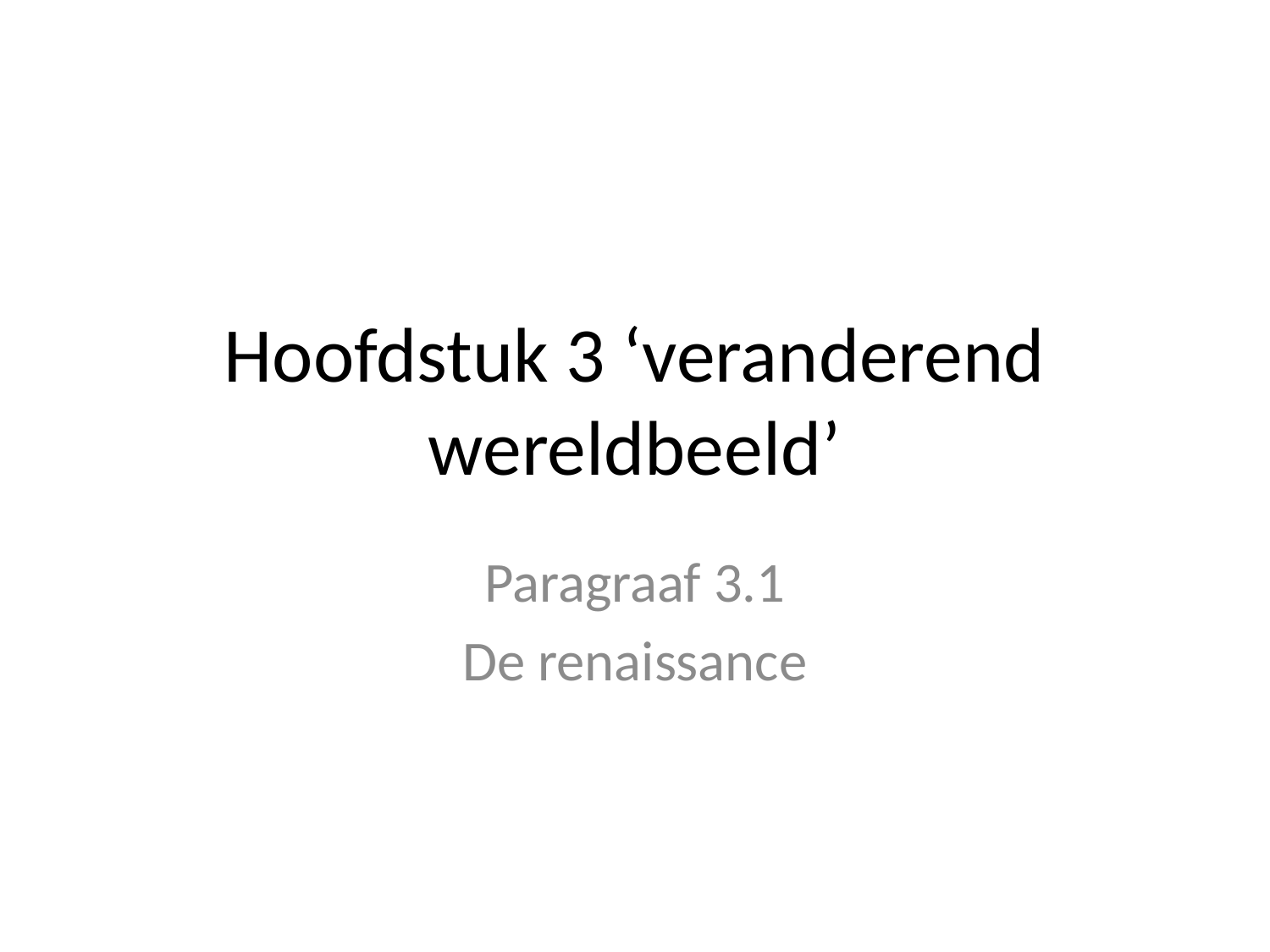

# Hoofdstuk 3 ‘veranderend wereldbeeld’
Paragraaf 3.1
De renaissance